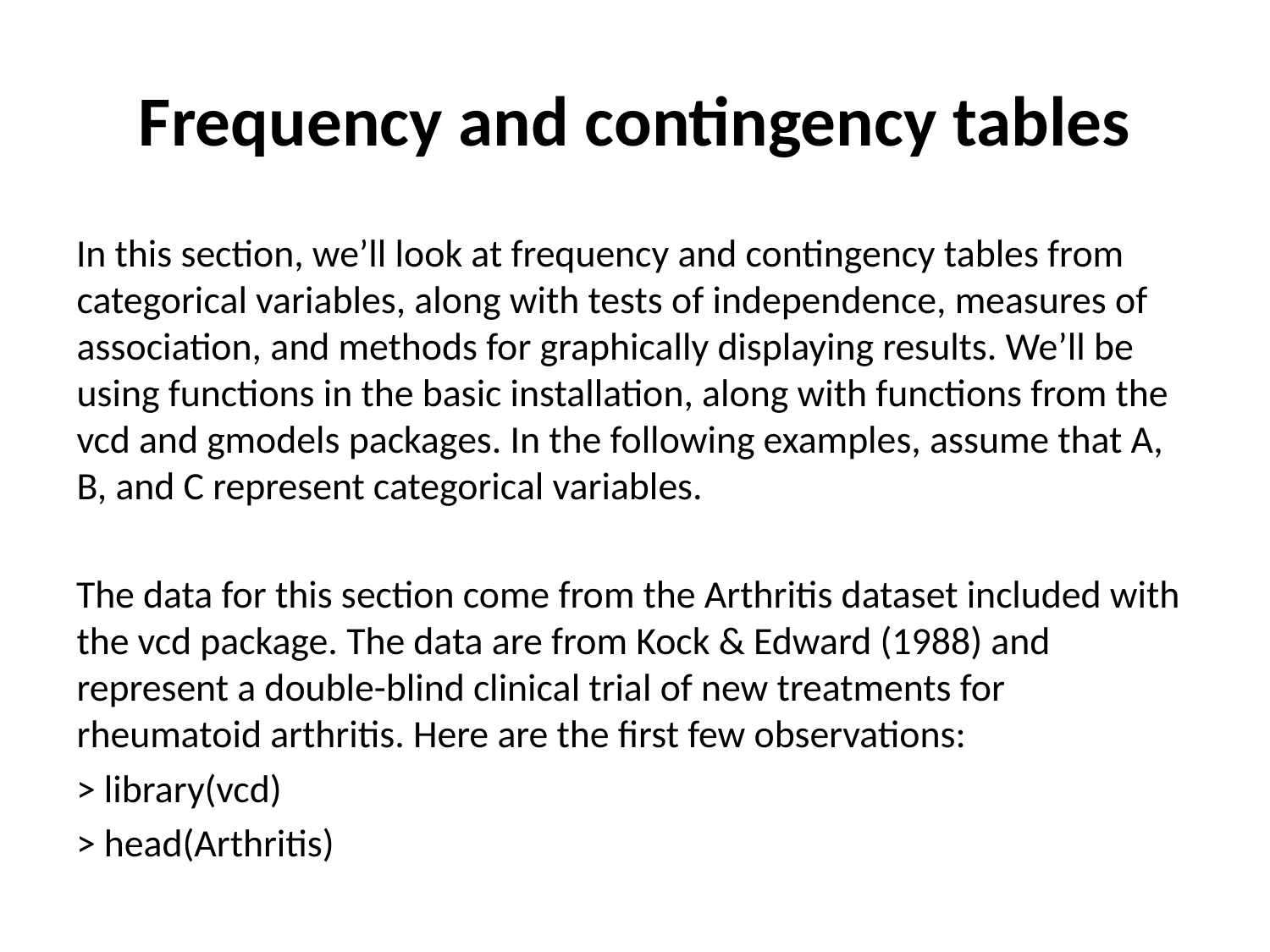

# Frequency and contingency tables
In this section, we’ll look at frequency and contingency tables from categorical variables, along with tests of independence, measures of association, and methods for graphically displaying results. We’ll be using functions in the basic installation, along with functions from the vcd and gmodels packages. In the following examples, assume that A, B, and C represent categorical variables.

The data for this section come from the Arthritis dataset included with the vcd package. The data are from Kock & Edward (1988) and represent a double-blind clinical trial of new treatments for rheumatoid arthritis. Here are the first few observations:
> library(vcd)
> head(Arthritis)